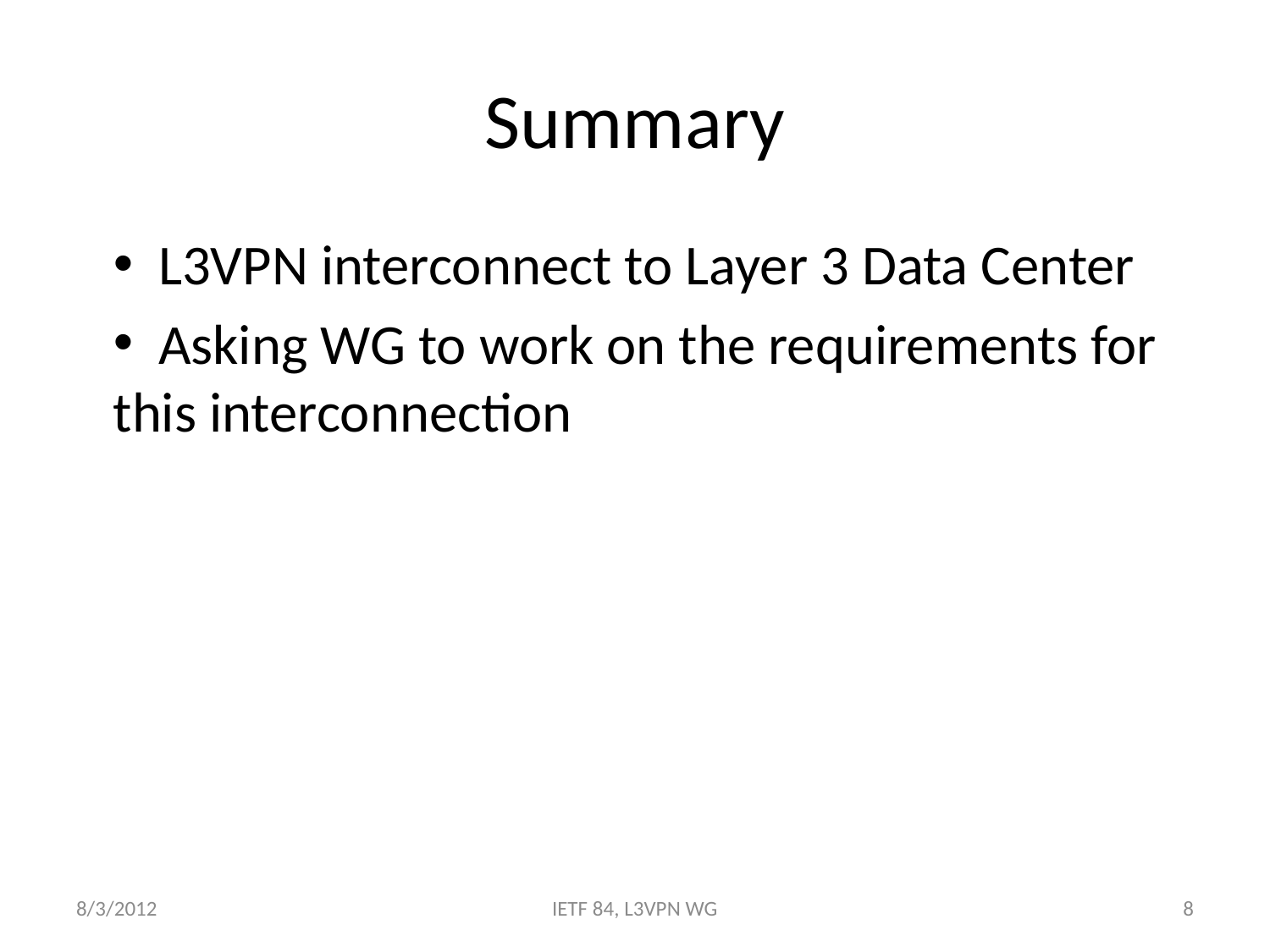

# Summary
  L3VPN interconnect to Layer 3 Data Center
  Asking WG to work on the requirements for this interconnection

8/3/2012
IETF 84, L3VPN WG
8